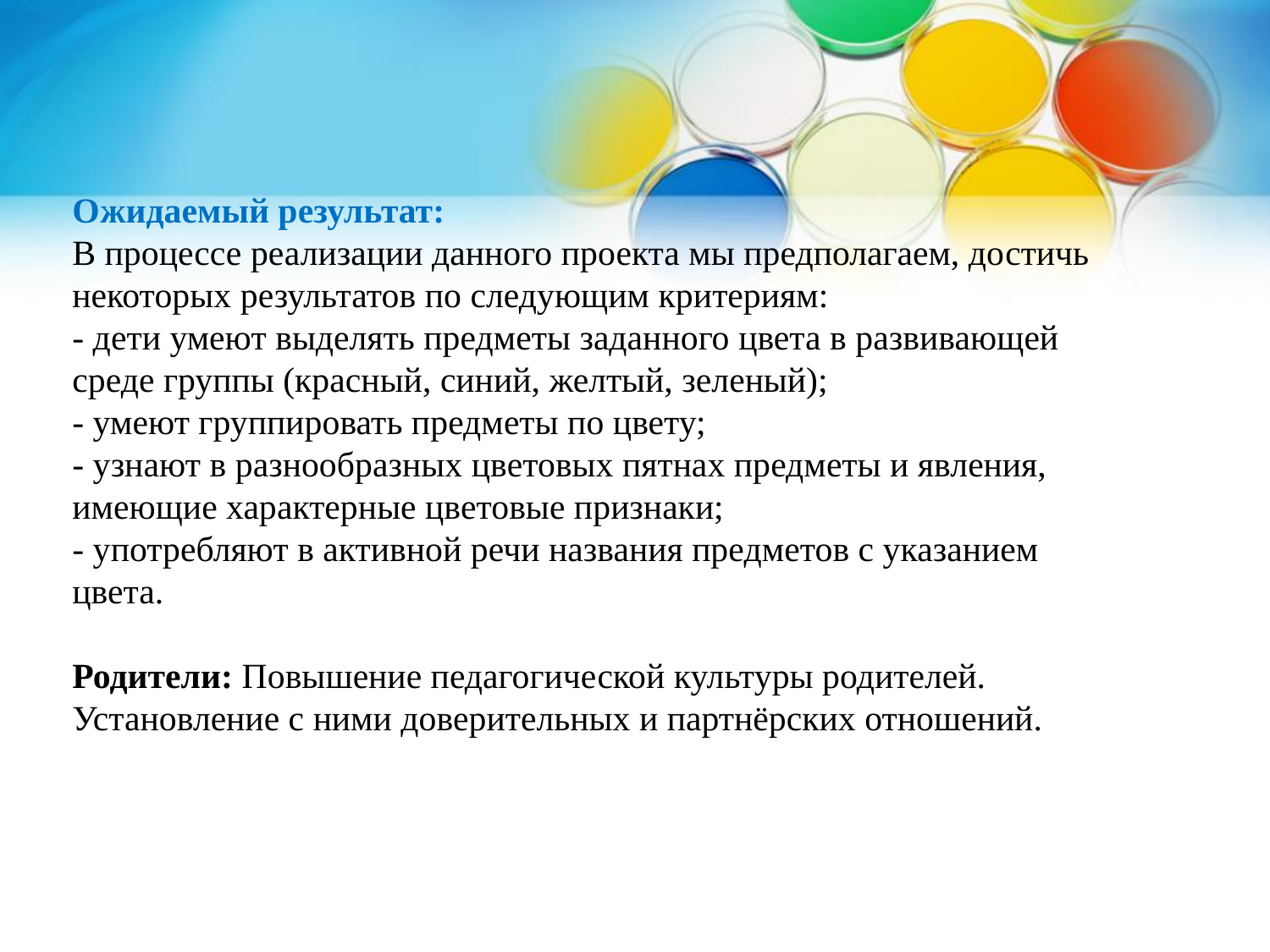

# Ожидаемый результат: В процессе реализации данного проекта мы предполагаем, достичь некоторых результатов по следующим критериям: - дети умеют выделять предметы заданного цвета в развивающей среде группы (красный, синий, желтый, зеленый); - умеют группировать предметы по цвету; - узнают в разнообразных цветовых пятнах предметы и явления, имеющие характерные цветовые признаки; - употребляют в активной речи названия предметов с указанием цвета.   Родители: Повышение педагогической культуры родителей. Установление с ними доверительных и партнёрских отношений.